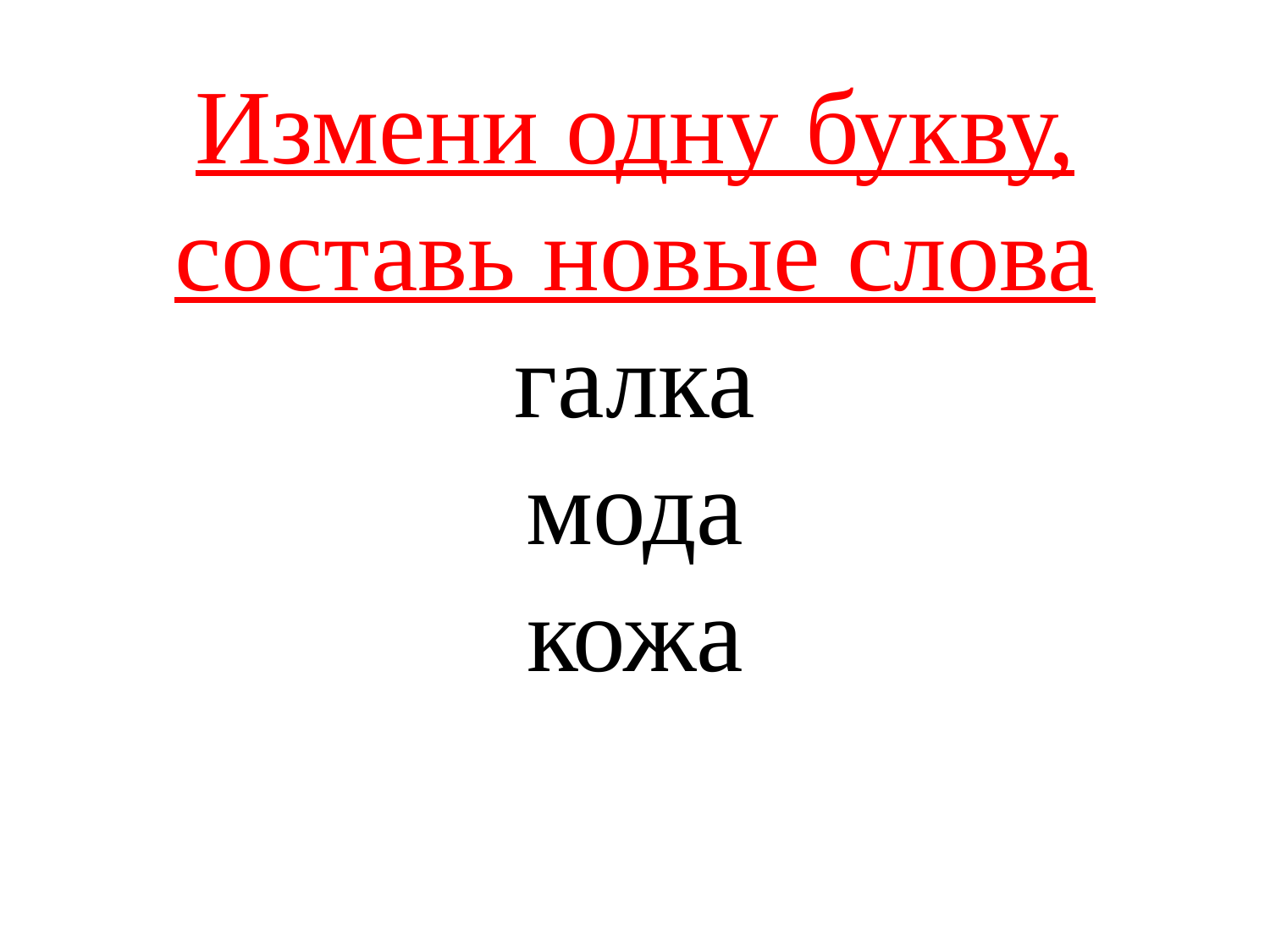

# Измени одну букву, составь новые слова галка мода кожа